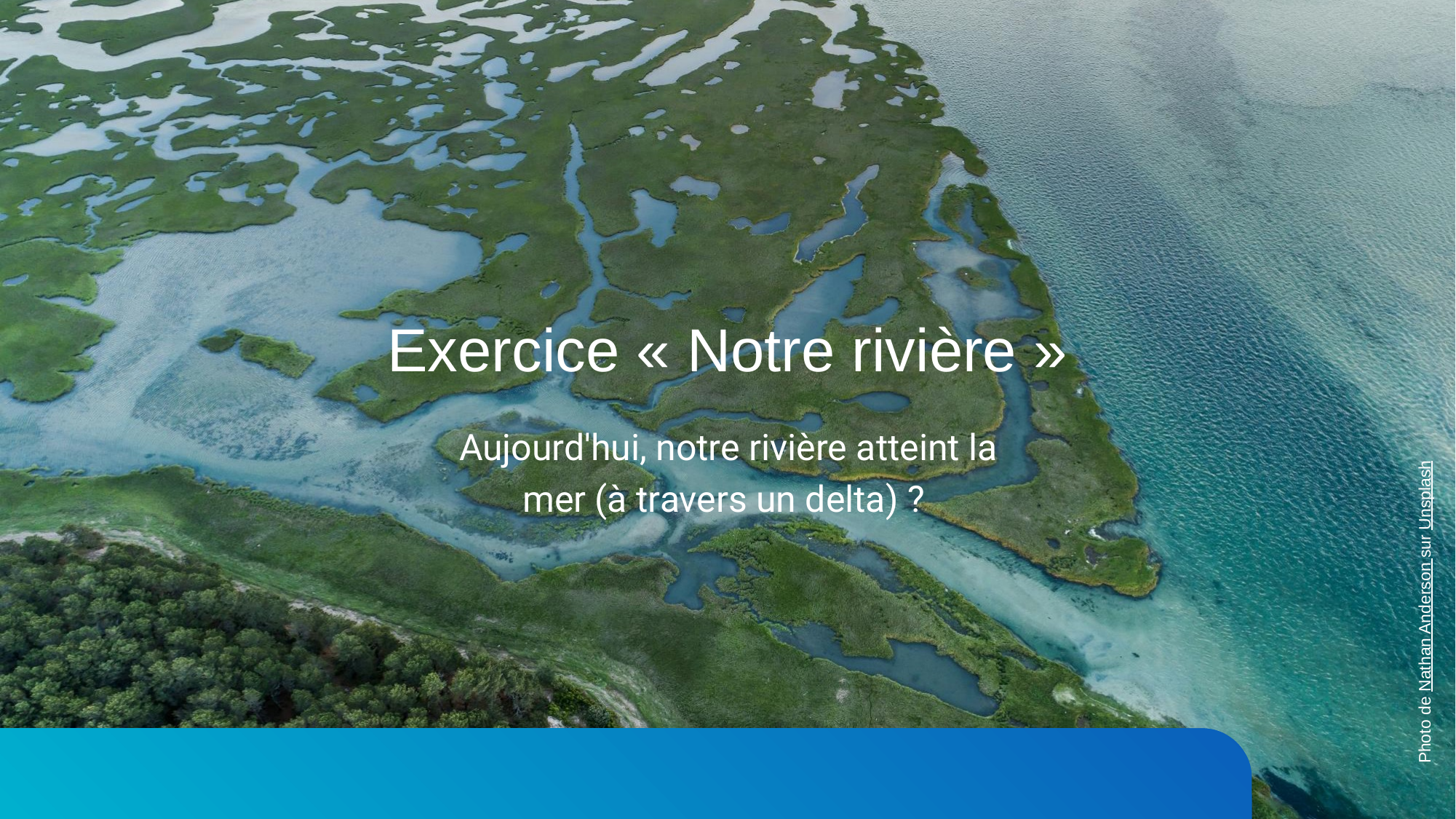

# Exercice « Notre rivière »
Aujourd'hui, notre rivière atteint la mer (à travers un delta) ?

Photo de Nathan Anderson sur Unsplash